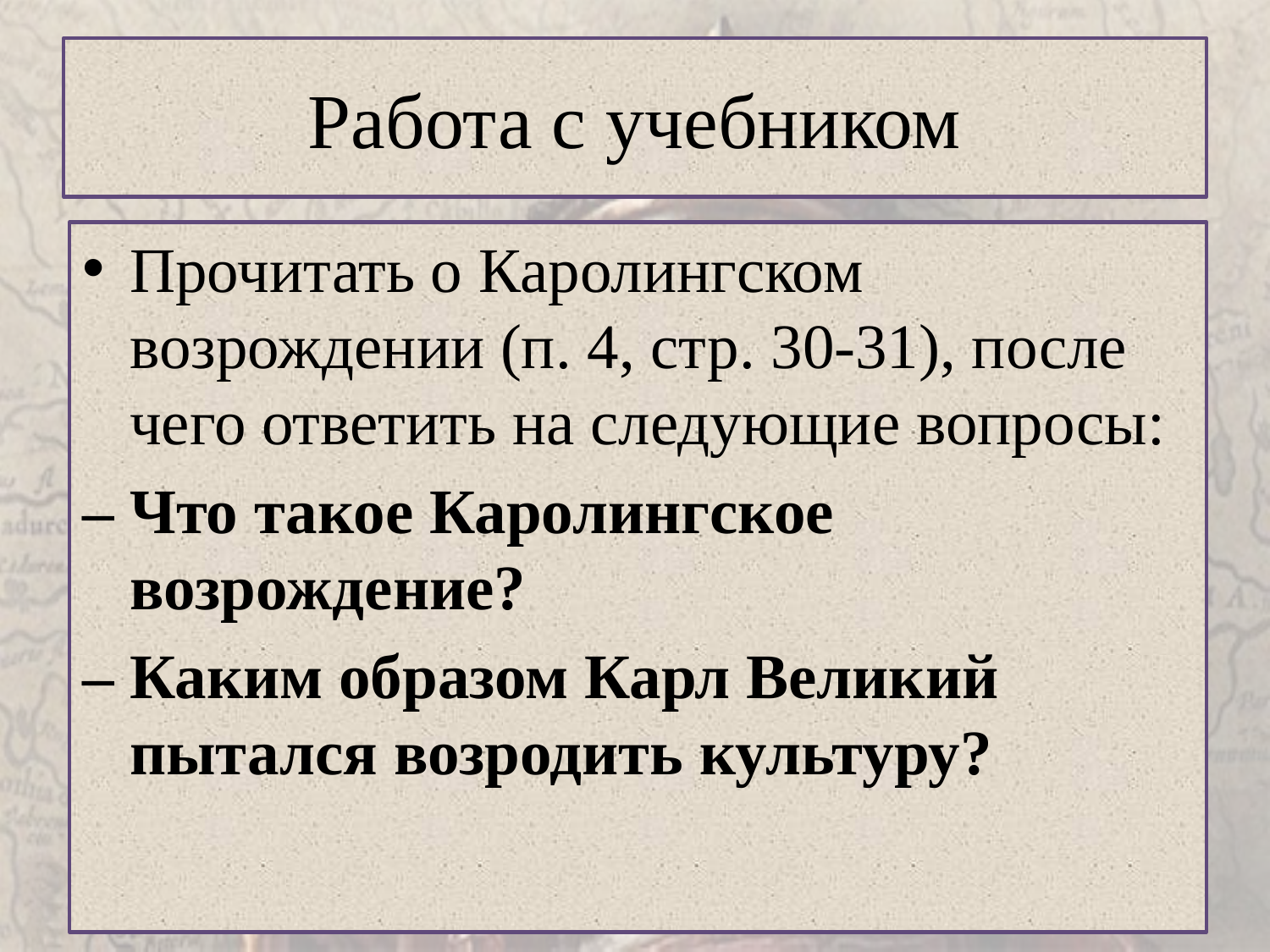

# Работа с учебником
Прочитать о Каролингском возрождении (п. 4, стр. 30-31), после чего ответить на следующие вопросы:
– Что такое Каролингское возрождение?
– Каким образом Карл Великий пытался возродить культуру?